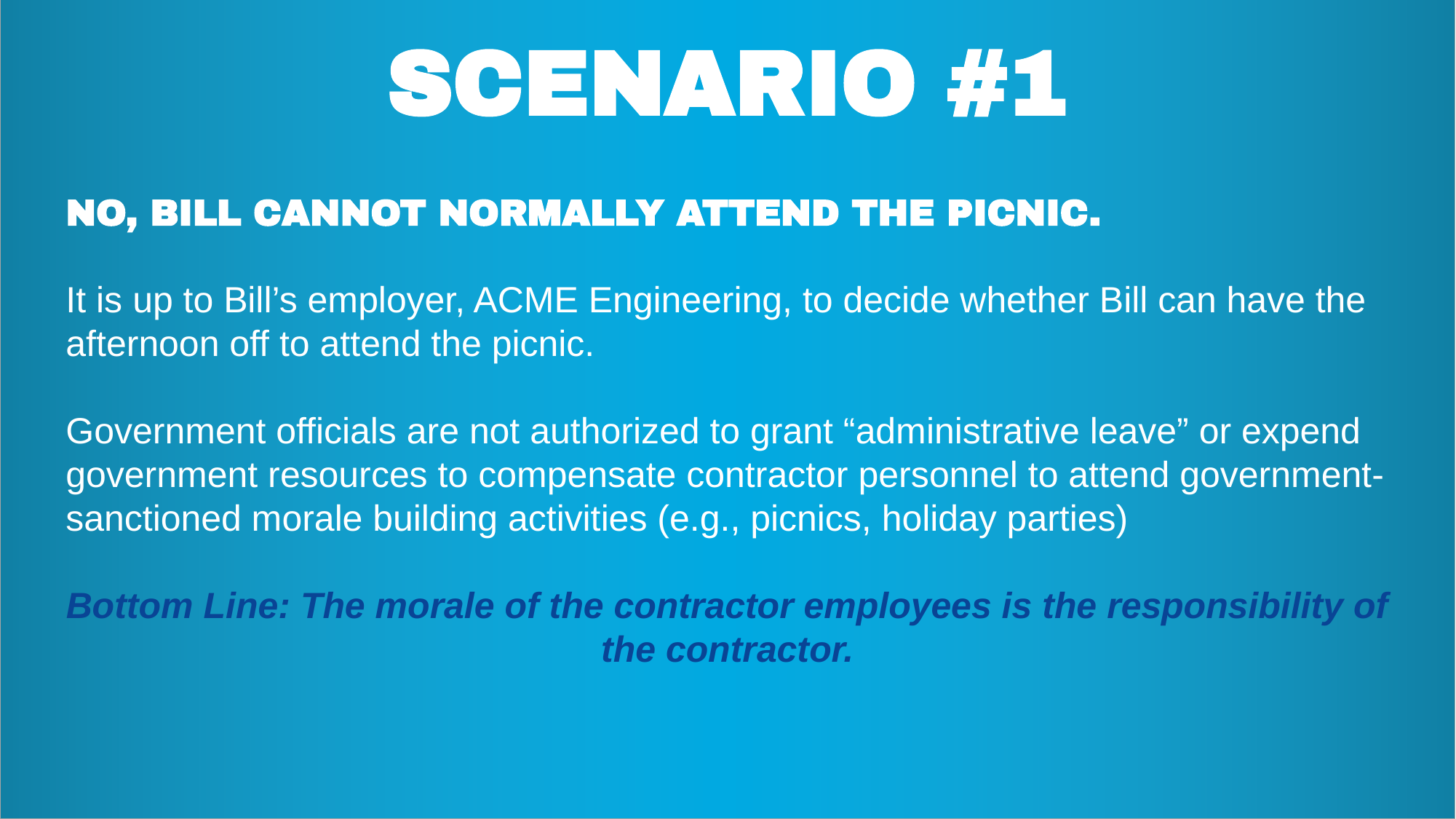

SCENARIO #1
NO, BILL CANNOT NORMALLY ATTEND THE PICNIC.
It is up to Bill’s employer, ACME Engineering, to decide whether Bill can have the afternoon off to attend the picnic.
Government officials are not authorized to grant “administrative leave” or expend government resources to compensate contractor personnel to attend government-sanctioned morale building activities (e.g., picnics, holiday parties)
Bottom Line: The morale of the contractor employees is the responsibility of the contractor.